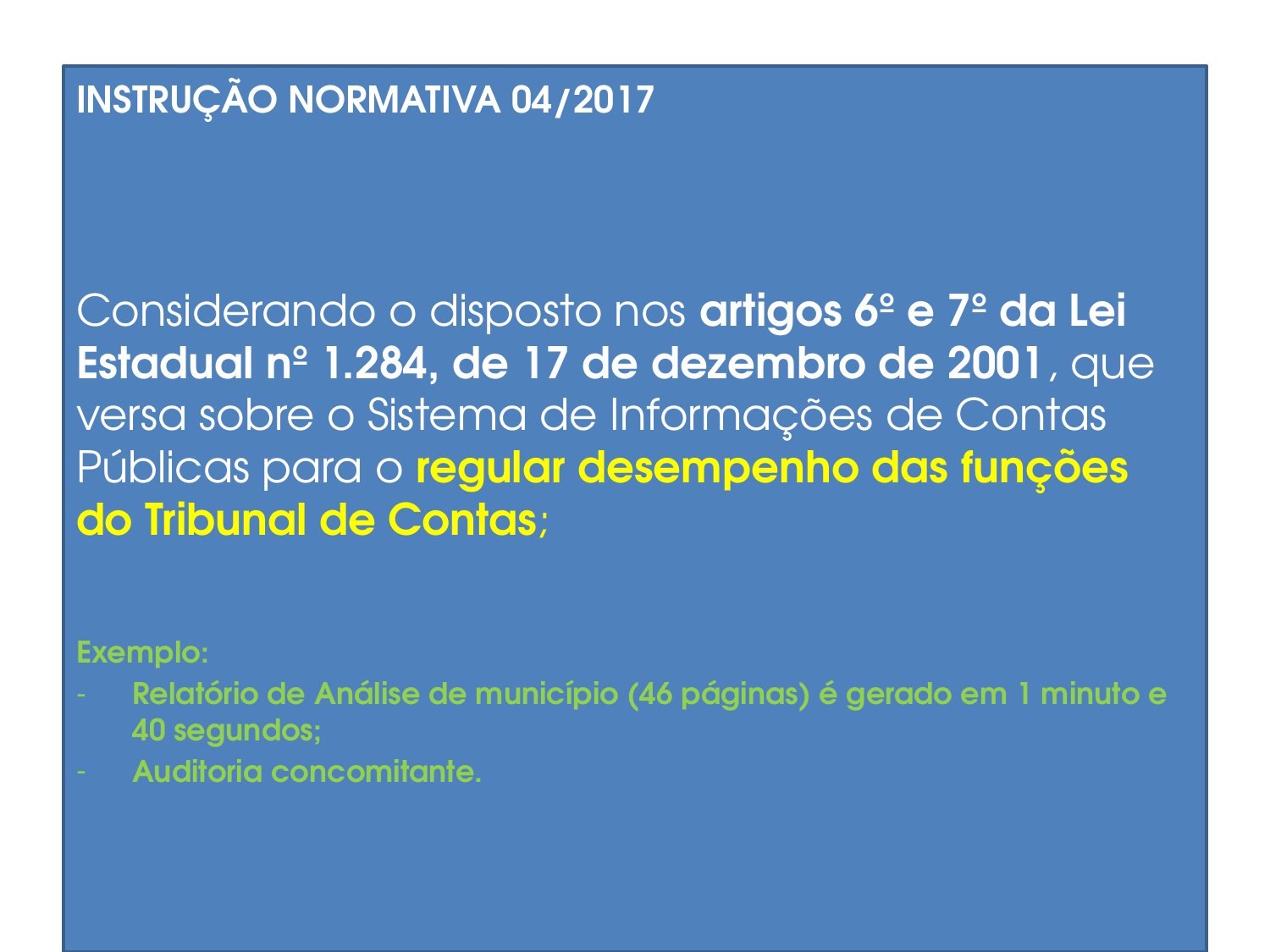

# SICAP/CONTÁBIL
INSTRUÇÃO NORMATIVA 04/2017

Considerando o disposto nos artigos 6º e 7º da Lei Estadual nº 1.284, de 17 de dezembro de 2001, que versa sobre o Sistema de Informações de Contas Públicas para o regular desempenho das funções do Tribunal de Contas;

Exemplo:
Relatório de Análise de município (46 páginas) é gerado em 1 minuto e 40 segundos;
Auditoria concomitante.